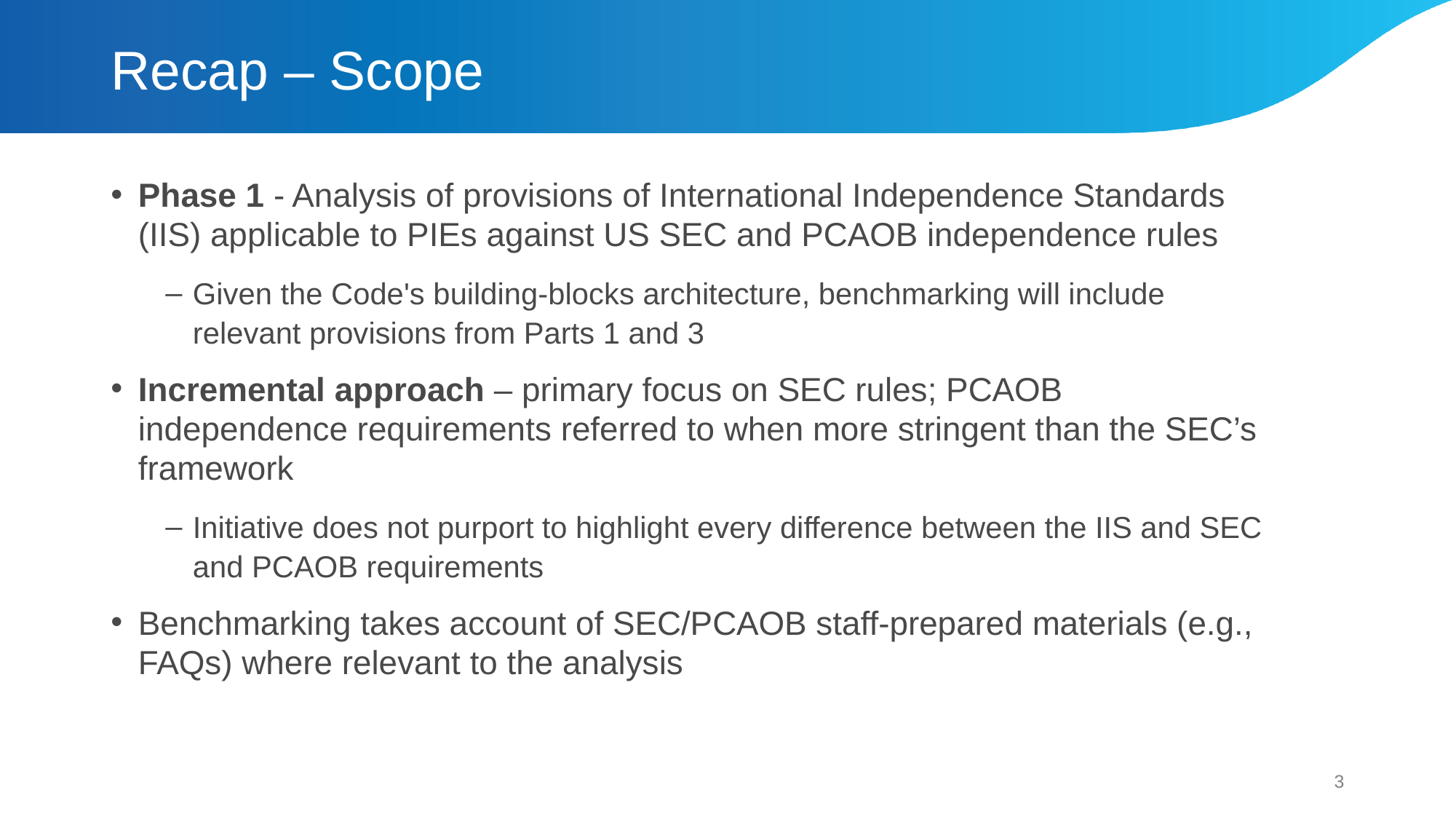

# Recap – Scope
Phase 1 - Analysis of provisions of International Independence Standards (IIS) applicable to PIEs against US SEC and PCAOB independence rules
Given the Code's building-blocks architecture, benchmarking will include relevant provisions from Parts 1 and 3
Incremental approach – primary focus on SEC rules; PCAOB independence requirements referred to when more stringent than the SEC’s framework
Initiative does not purport to highlight every difference between the IIS and SEC and PCAOB requirements
Benchmarking takes account of SEC/PCAOB staff-prepared materials (e.g., FAQs) where relevant to the analysis
3